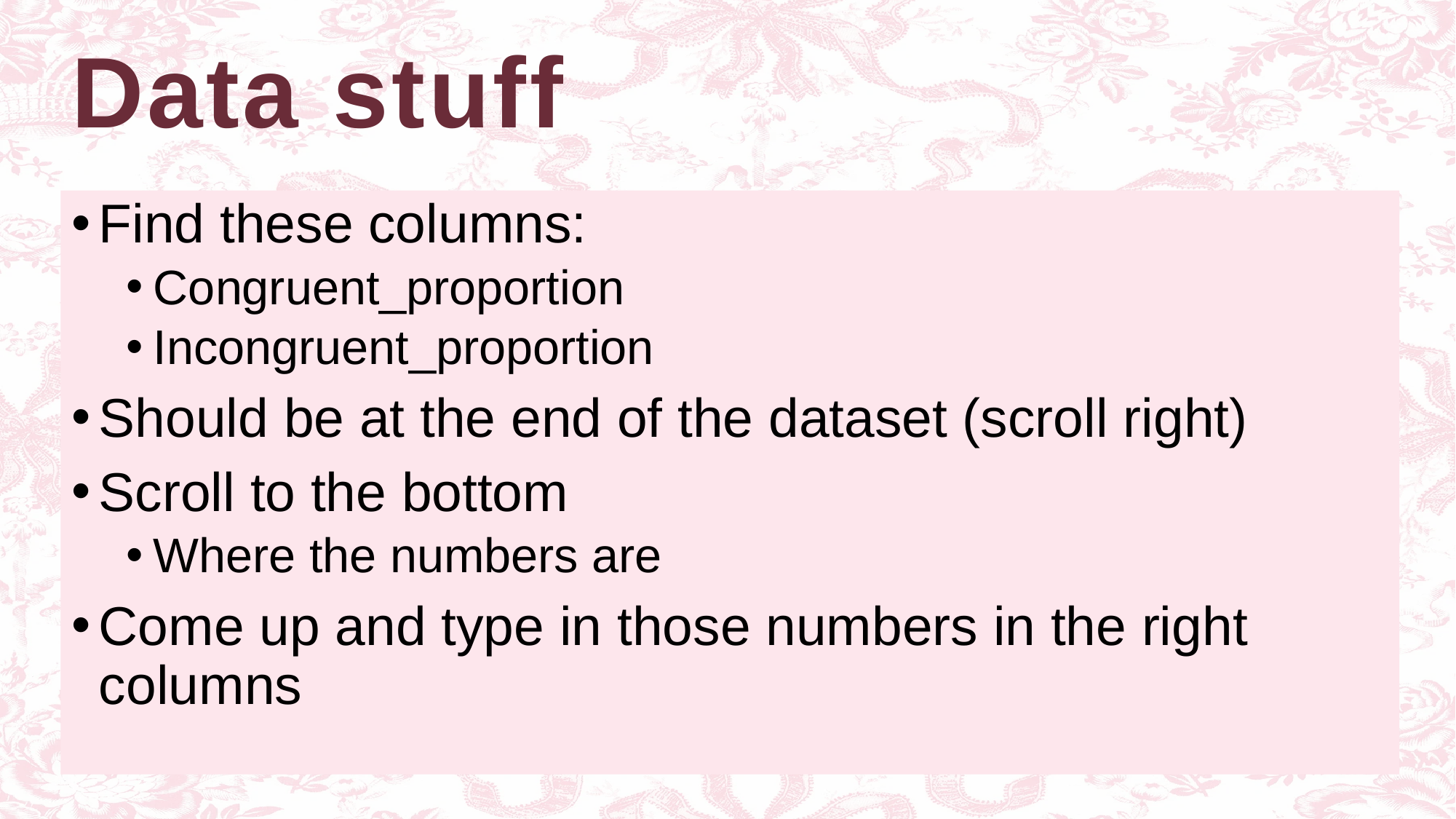

# Data stuff
Find these columns:
Congruent_proportion
Incongruent_proportion
Should be at the end of the dataset (scroll right)
Scroll to the bottom
Where the numbers are
Come up and type in those numbers in the right columns